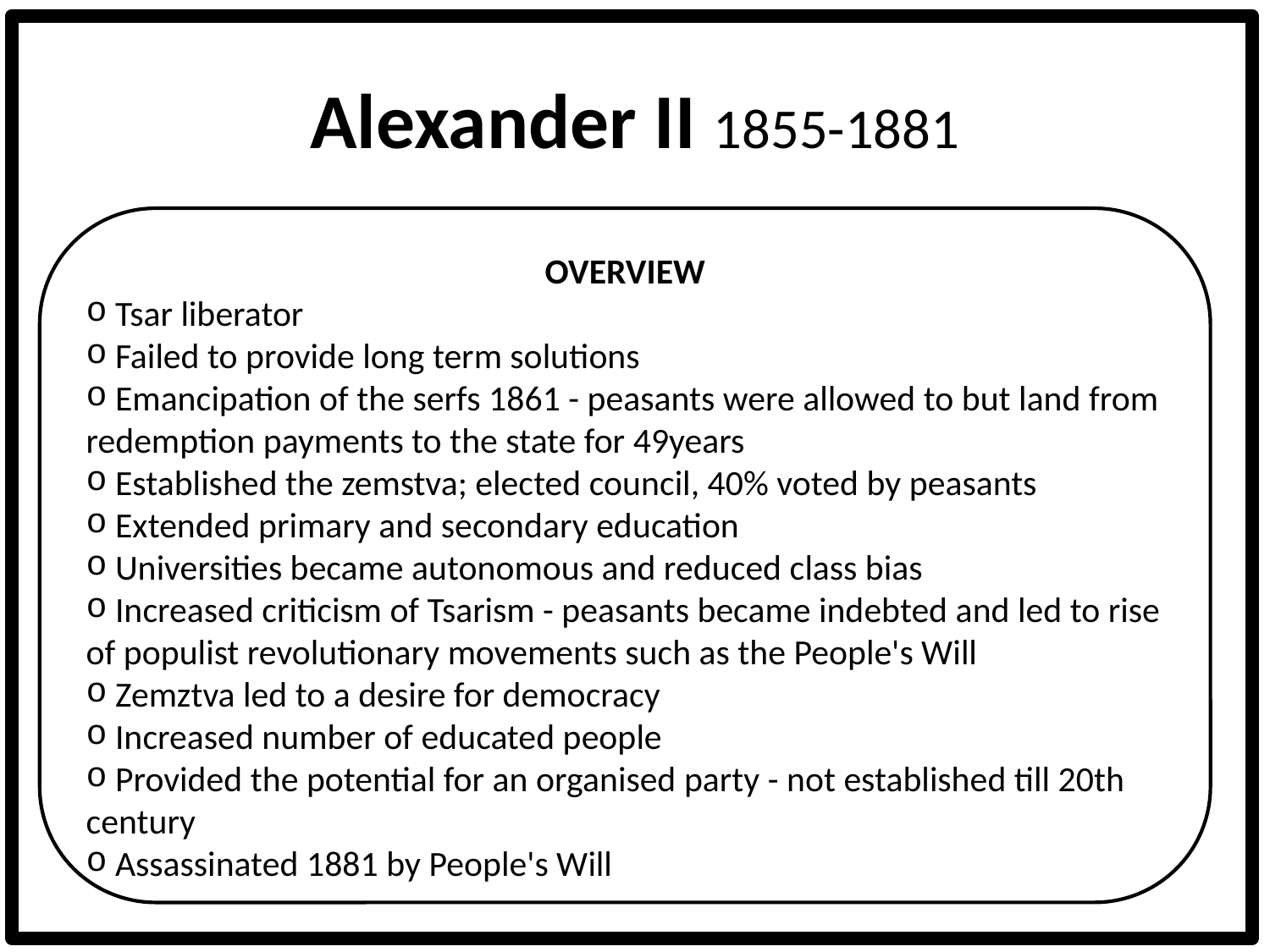

# Alexander II 1855-1881
OVERVIEW
 Tsar liberator
 Failed to provide long term solutions
 Emancipation of the serfs 1861 - peasants were allowed to but land from redemption payments to the state for 49years
 Established the zemstva; elected council, 40% voted by peasants
 Extended primary and secondary education
 Universities became autonomous and reduced class bias
 Increased criticism of Tsarism - peasants became indebted and led to rise of populist revolutionary movements such as the People's Will
 Zemztva led to a desire for democracy
 Increased number of educated people
 Provided the potential for an organised party - not established till 20th century
 Assassinated 1881 by People's Will